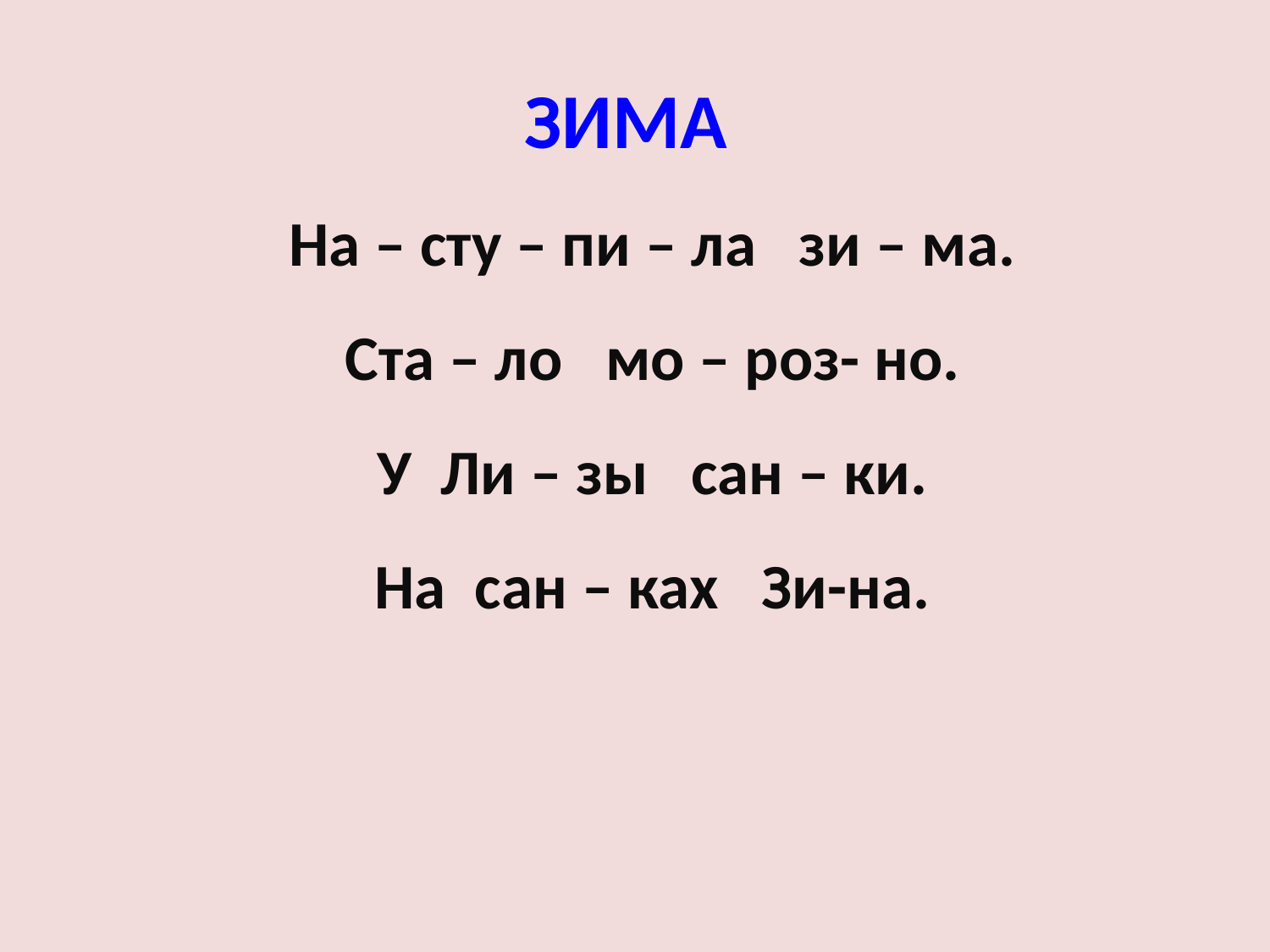

# ЗИМА
На – сту – пи – ла   зи – ма.
 Ста – ло   мо – роз- но.
 У  Ли – зы   сан – ки.
 На  сан – ках   Зи-на.